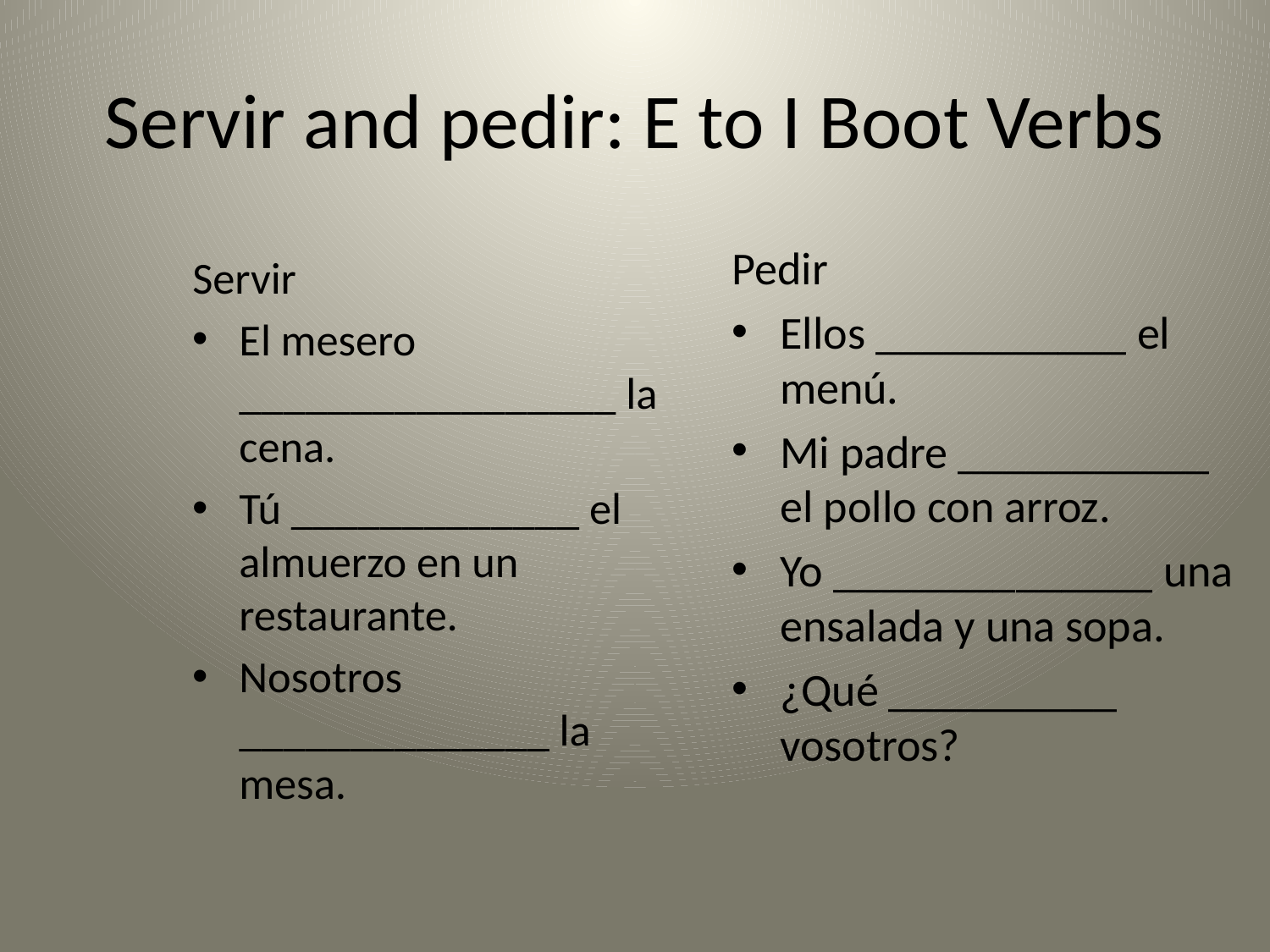

# Servir and pedir: E to I Boot Verbs
Pedir
Ellos ___________ el menú.
Mi padre ___________ el pollo con arroz.
Yo ______________ una ensalada y una sopa.
¿Qué __________ vosotros?
Servir
El mesero _________________ la cena.
Tú _____________ el almuerzo en un restaurante.
Nosotros ______________ la mesa.